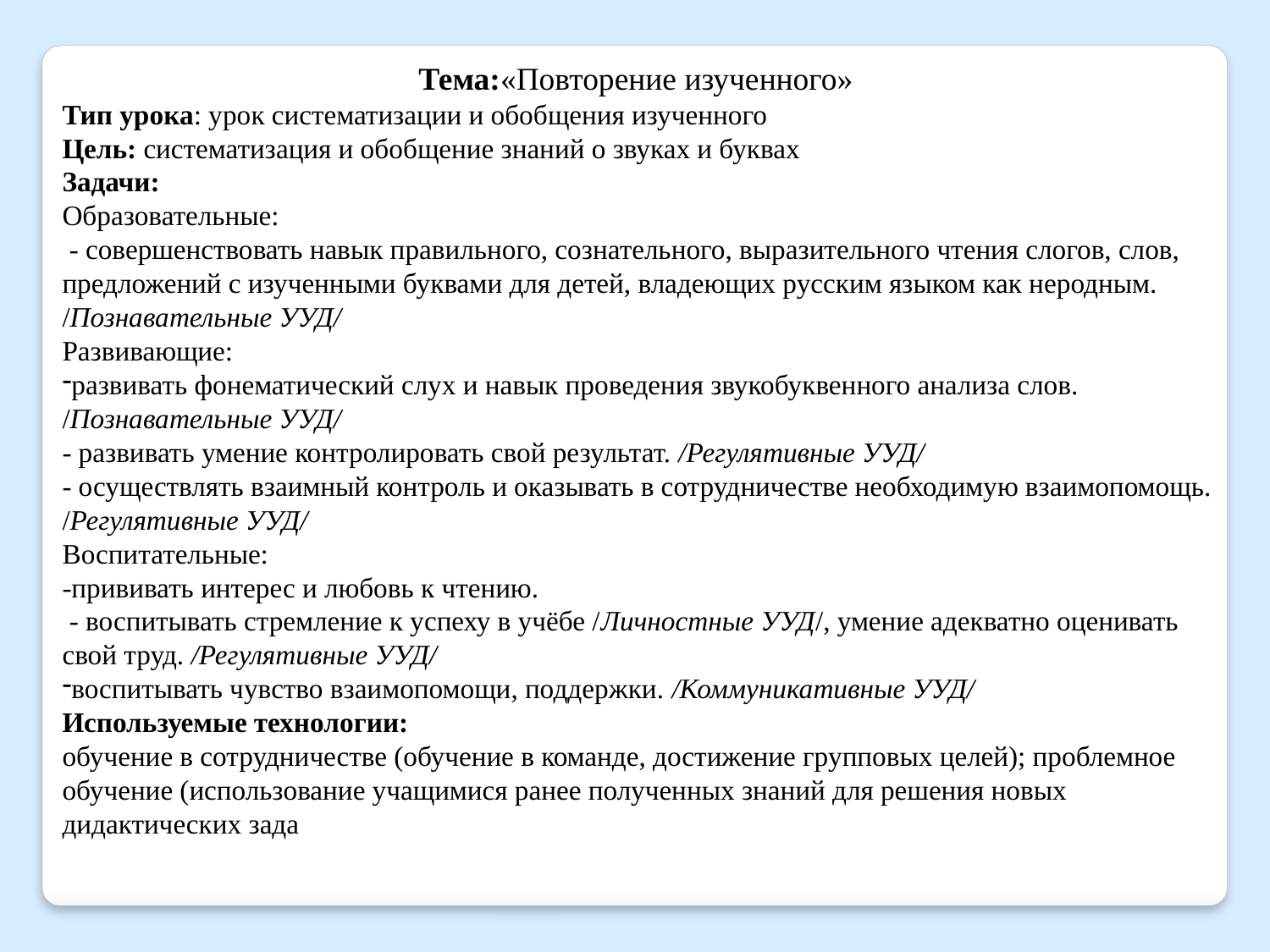

Тема:«Повторение изученного»
Тип урока: урок систематизации и обобщения изученного
Цель: систематизация и обобщение знаний о звуках и буквах
Задачи:
Образовательные:
 - совершенствовать навык правильного, сознательного, выразительного чтения слогов, слов, предложений с изученными буквами для детей, владеющих русским языком как неродным. /Познавательные УУД/
Развивающие:
развивать фонематический слух и навык проведения звукобуквенного анализа слов. /Познавательные УУД/
- развивать умение контролировать свой результат. /Регулятивные УУД/
- осуществлять взаимный контроль и оказывать в сотрудничестве необходимую взаимопомощь. /Регулятивные УУД/
Воспитательные:
-прививать интерес и любовь к чтению.
 - воспитывать стремление к успеху в учёбе /Личностные УУД/, умение адекватно оценивать свой труд. /Регулятивные УУД/
воспитывать чувство взаимопомощи, поддержки. /Коммуникативные УУД/
Используемые технологии:
обучение в сотрудничестве (обучение в команде, достижение групповых целей); проблемное обучение (использование учащимися ранее полученных знаний для решения новых дидактических зада